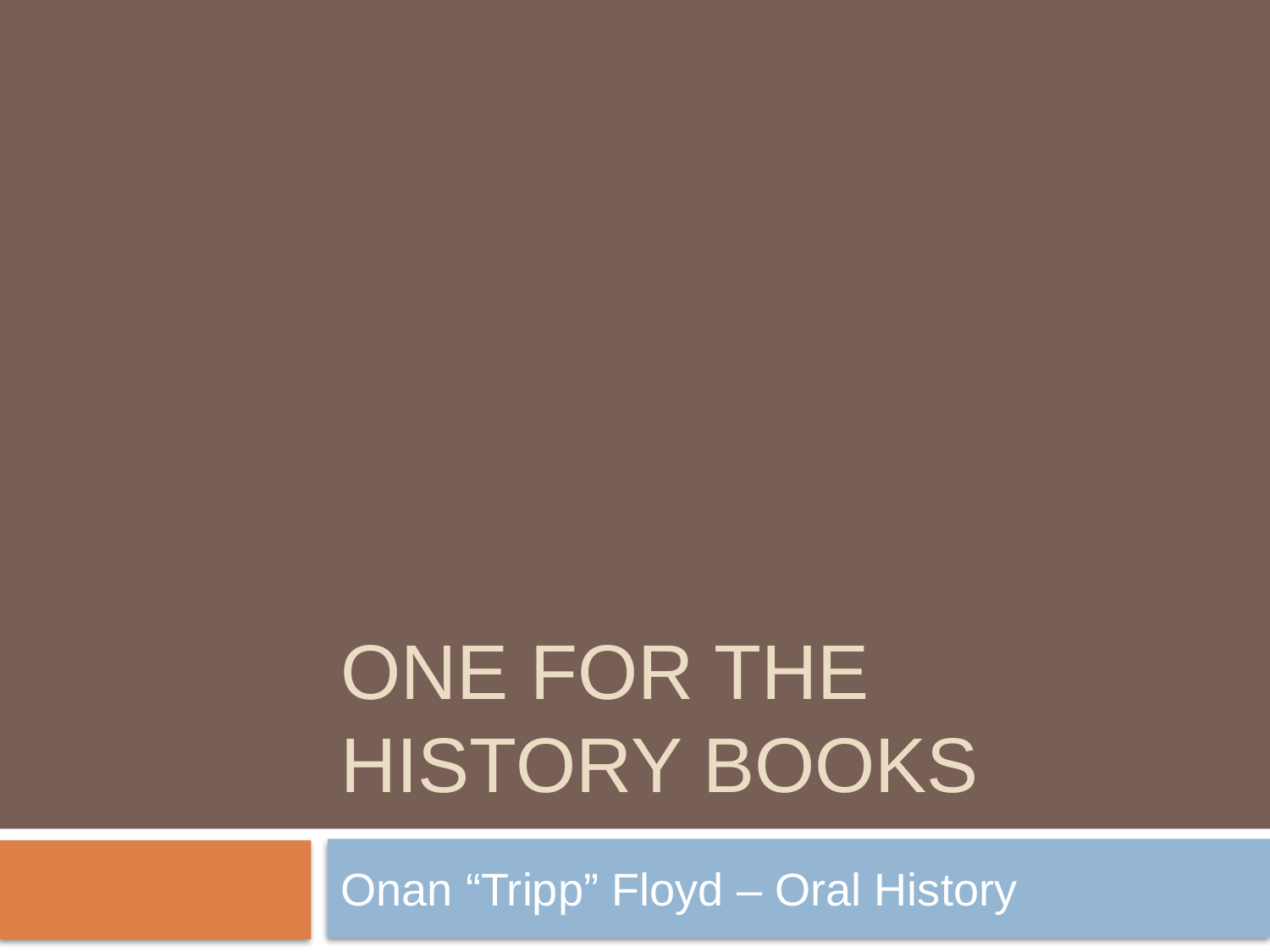

# One for the history books
Onan “Tripp” Floyd – Oral History